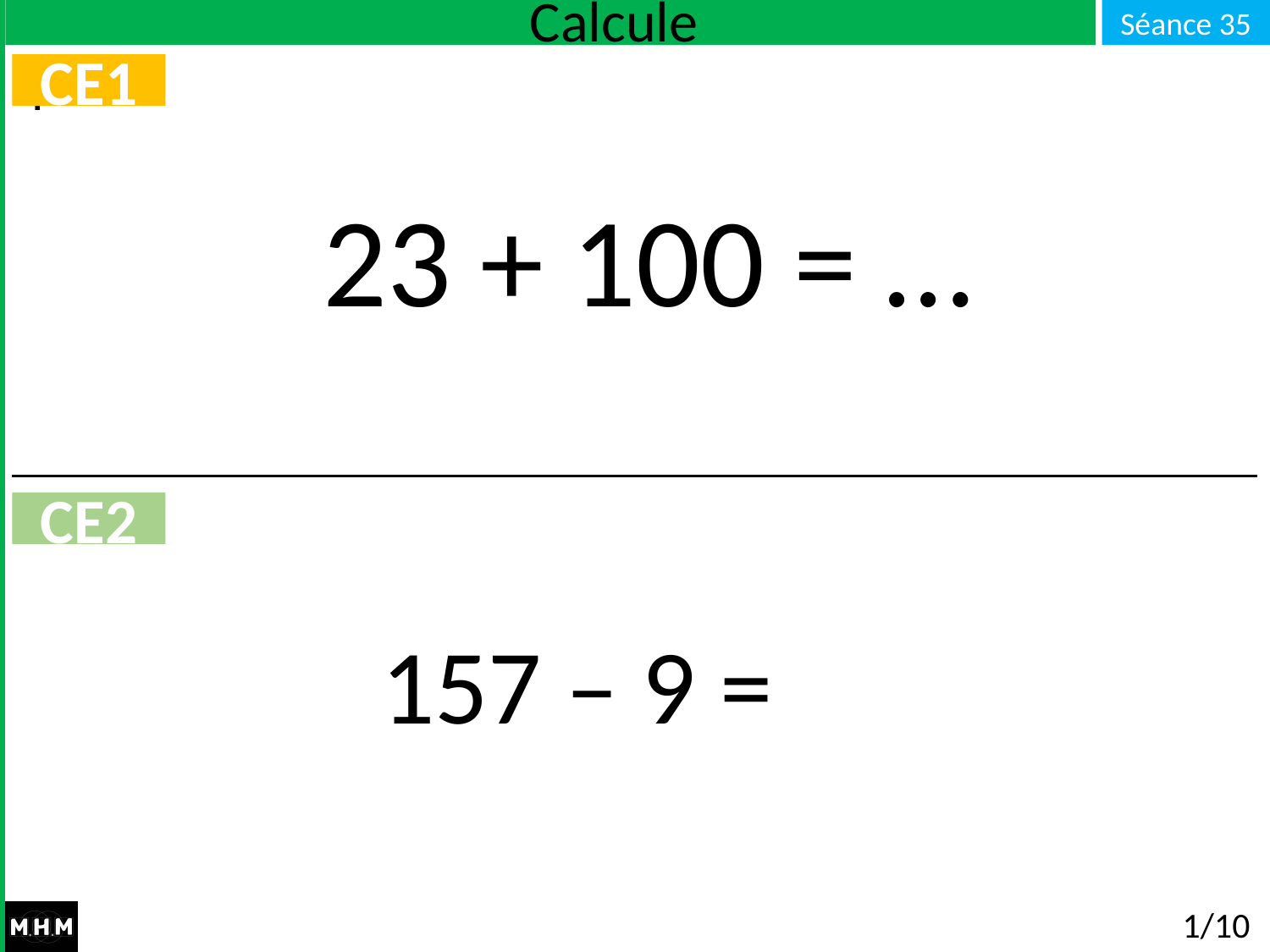

# Calcule
CE1
23 + 100 = …
CE2
157 – 9 =
1/10